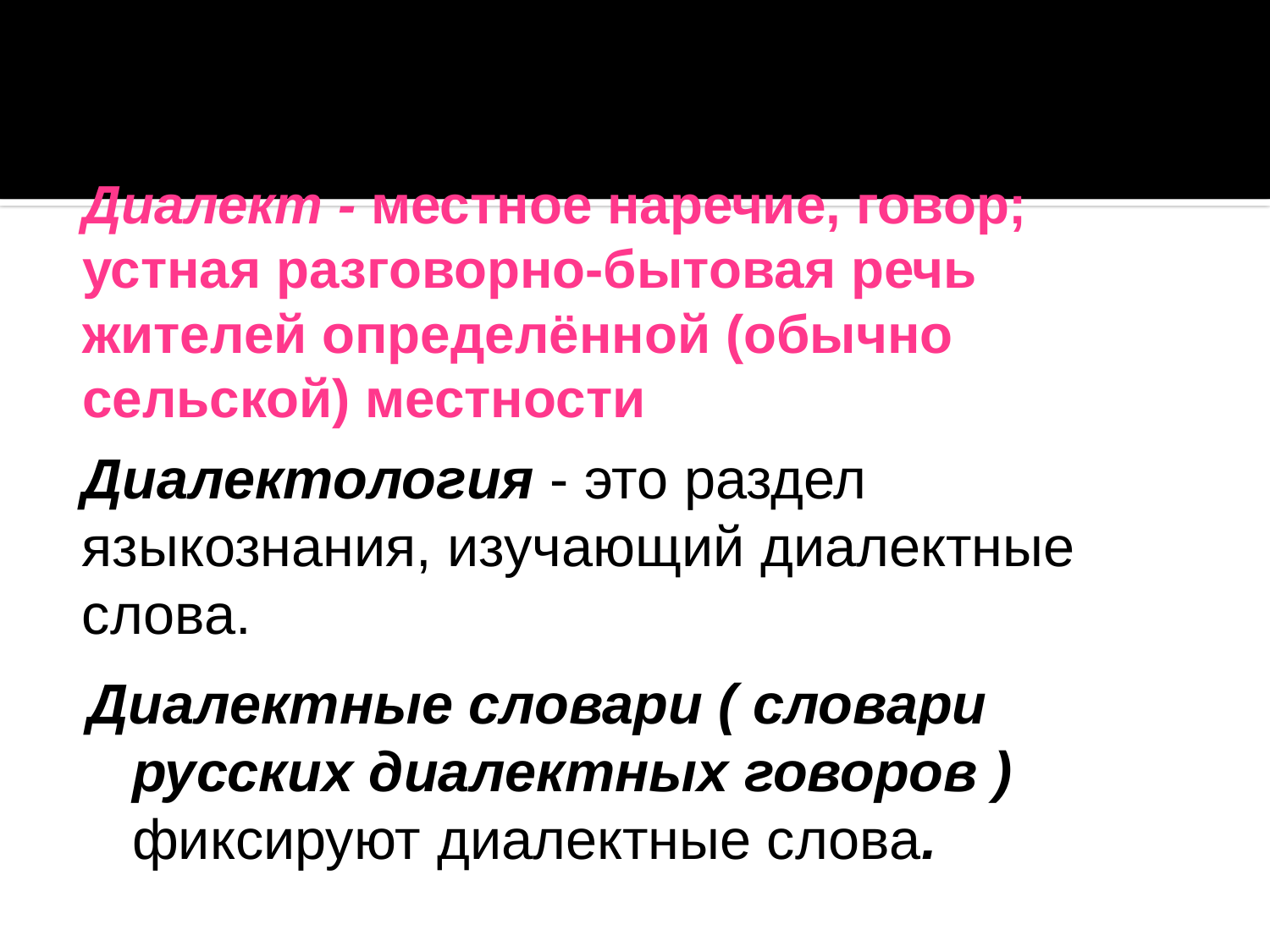

# Диалект - местное наречие, говор; устная разговорно-бытовая речь жителей определённой (обычно сельской) местности
Диалектология - это раздел языкознания, изучающий диалектные слова.
Диалектные словари ( словари русских диалектных говоров ) фиксируют диалектные слова.